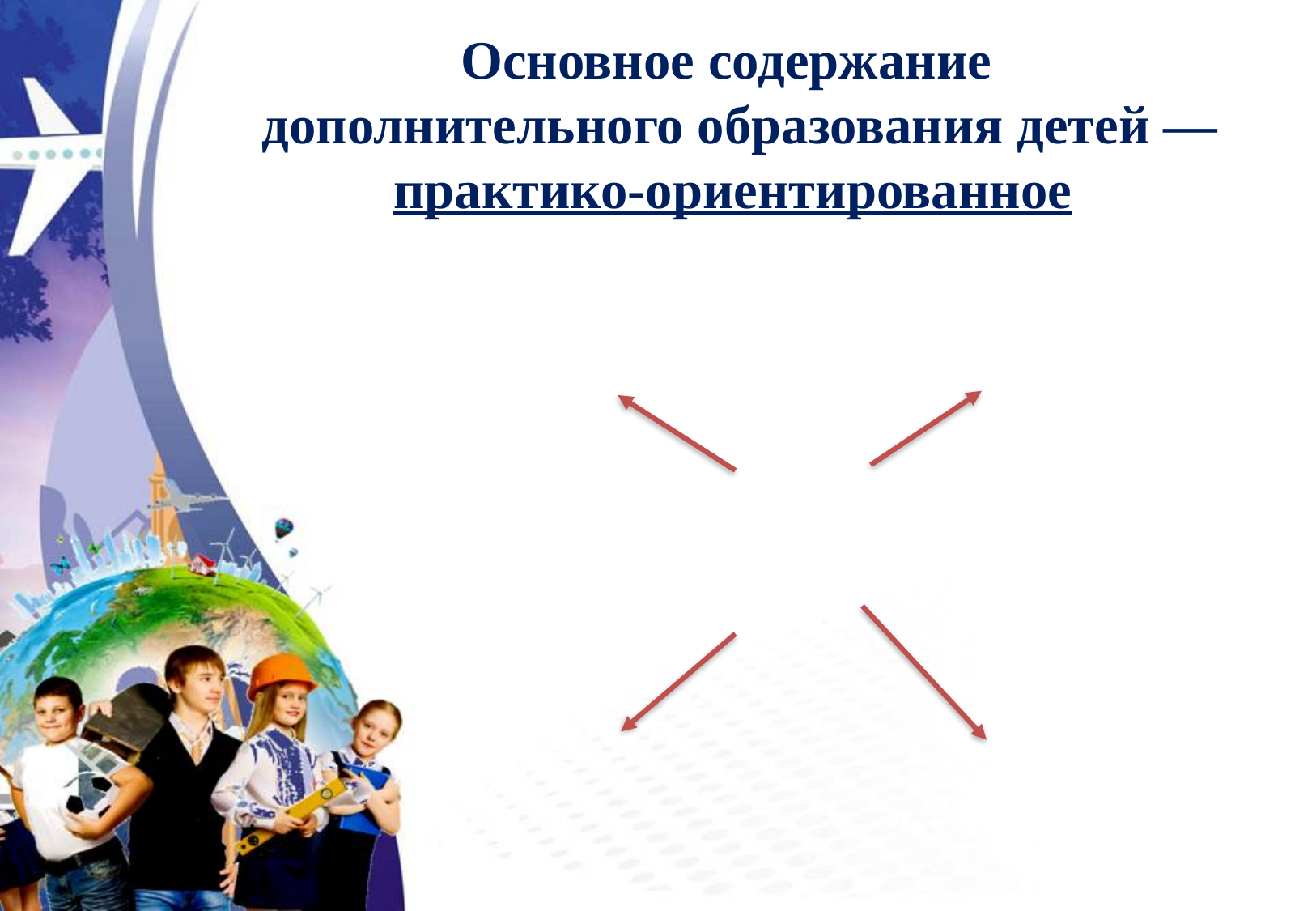

Основное содержание
 дополнительного образования детей — практико-ориентированное

информационно-просветительское

диагностическое

Направления профессиональной ориентации в УДО

консультационное

обучающее